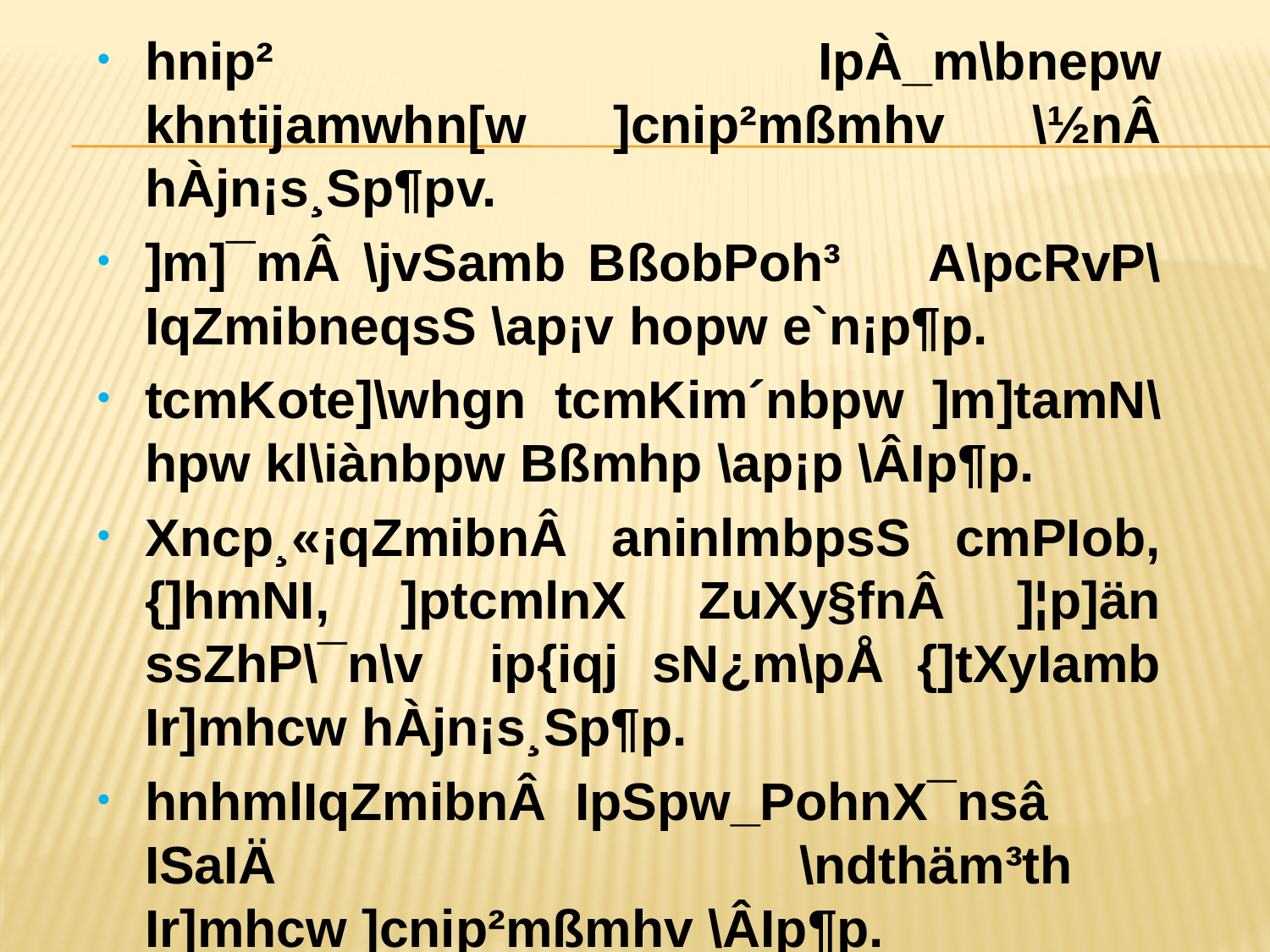

hnip² IpÀ_m\bnepw khntijamwhn[w ]cnip²mßmhv \½nÂ hÀjn¡s¸Sp¶p­v.
]m]¯mÂ \jvSamb BßobPoh³    A\pcRvP\IqZmibneqsS \ap¡v ho­pw e`n¡p¶p.
tcmKote]\whgn tcmKim´nbpw ]m]tamN\hpw kl\iànbpw Bßmhp \ap¡p \ÂIp¶p.
Xncp¸«¡qZmibnÂ aninlmbpsS cmPIob, {]hmNI, ]ptcmlnX ZuXy§fnÂ ]¦p]än ssZhP\¯n\v  ip{iqj sN¿m\pÅ {]tXyIamb Ir]mhcw hÀjn¡s¸Sp¶p.
hnhmlIqZmibnÂ IpSpw_PohnX¯nsâ     ISaIÄ                        \ndthäm³th­     Ir]mhcw ]cnip²mßmhv \ÂIp¶p.